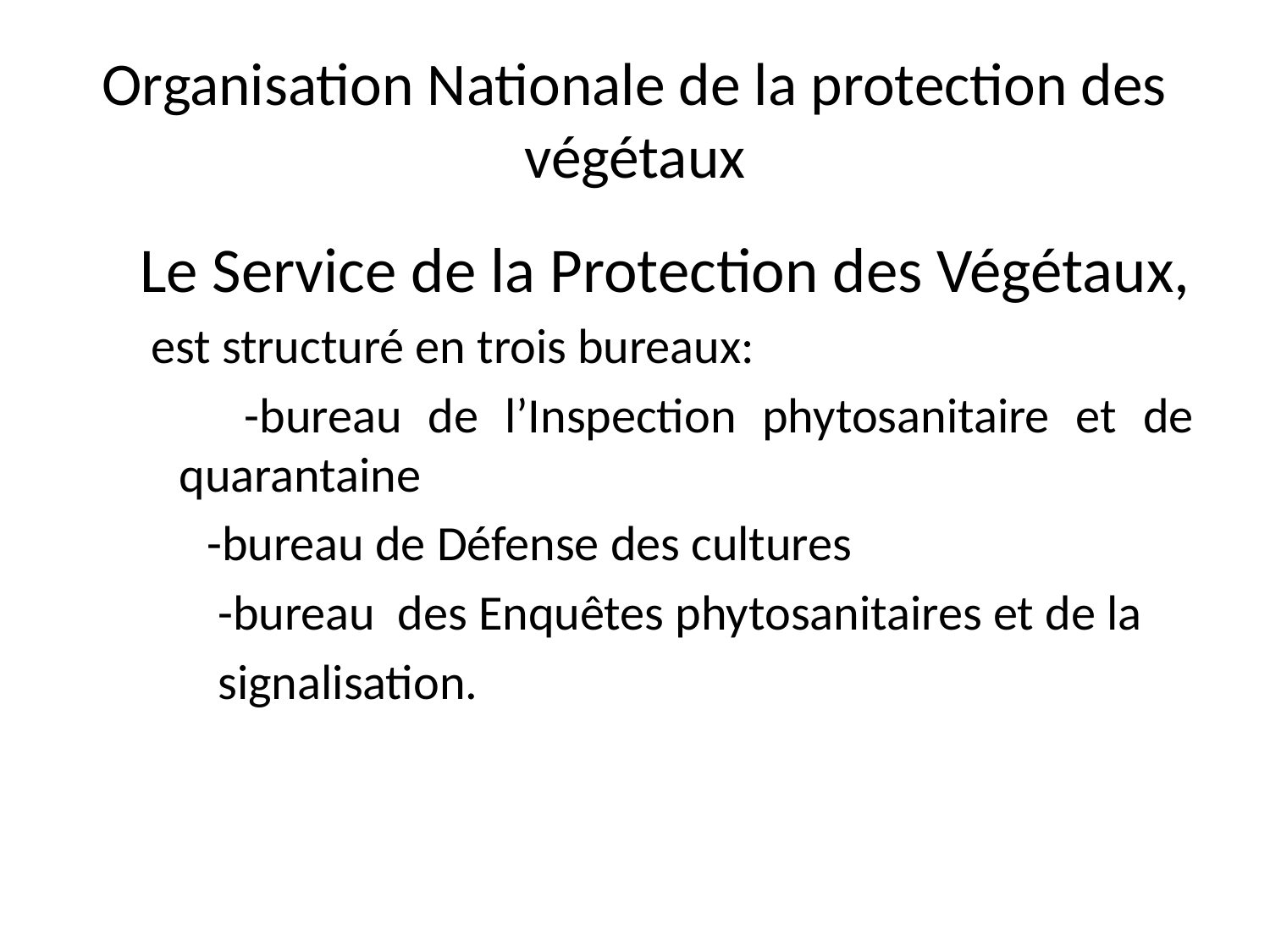

# Organisation Nationale de la protection des végétaux
Le Service de la Protection des Végétaux,
 est structuré en trois bureaux:
    -bureau de l’Inspection phytosanitaire et de quarantaine
      -bureau de Défense des cultures
       -bureau  des Enquêtes phytosanitaires et de la
       signalisation.